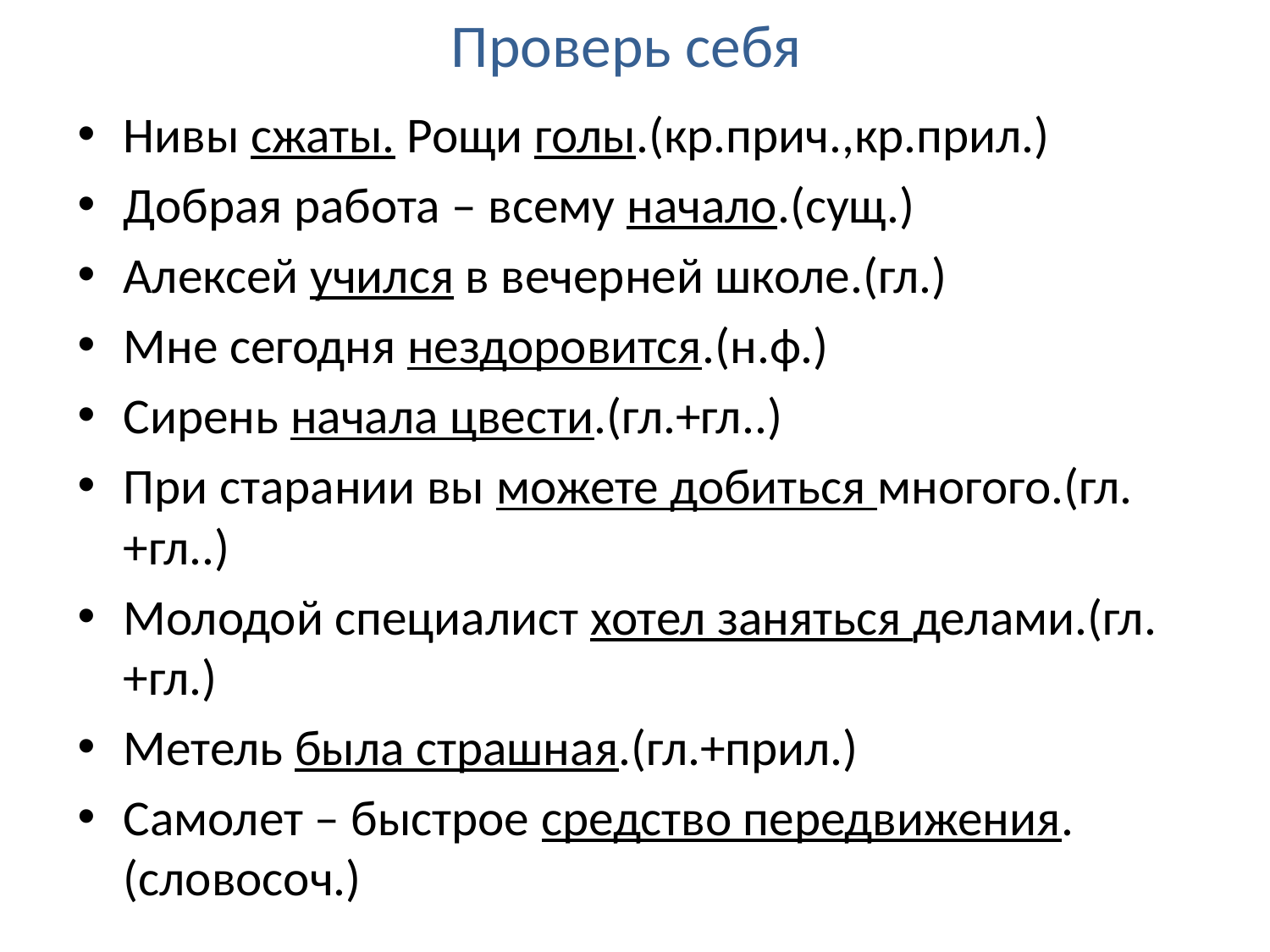

# Проверь себя
Нивы сжаты. Рощи голы.(кр.прич.,кр.прил.)
Добрая работа – всему начало.(сущ.)
Алексей учился в вечерней школе.(гл.)
Мне сегодня нездоровится.(н.ф.)
Сирень начала цвести.(гл.+гл..)
При старании вы можете добиться многого.(гл.+гл..)
Молодой специалист хотел заняться делами.(гл.+гл.)
Метель была страшная.(гл.+прил.)
Самолет – быстрое средство передвижения.(словосоч.)